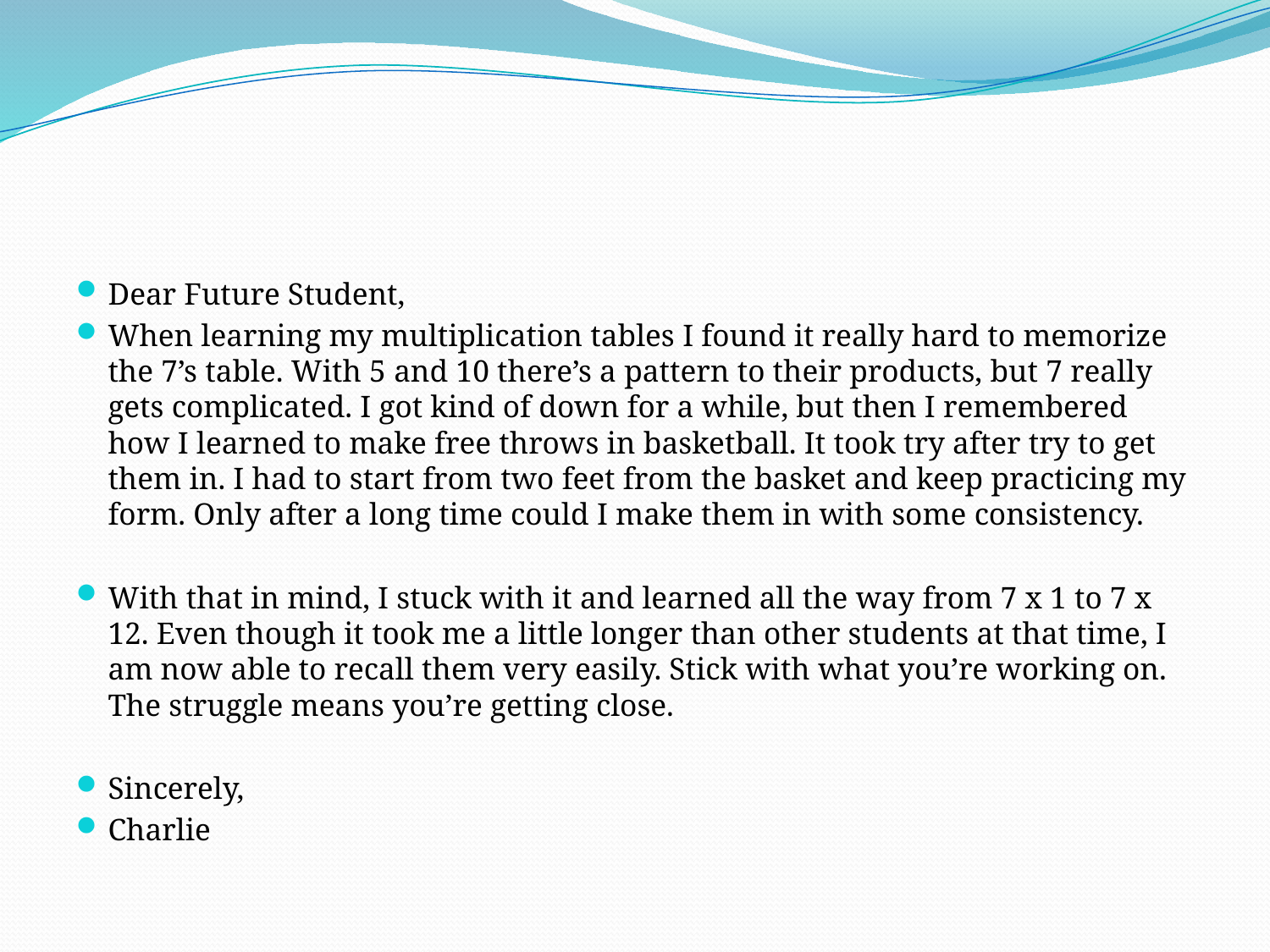

#
Dear Future Student,
When learning my multiplication tables I found it really hard to memorize the 7’s table. With 5 and 10 there’s a pattern to their products, but 7 really gets complicated. I got kind of down for a while, but then I remembered how I learned to make free throws in basketball. It took try after try to get them in. I had to start from two feet from the basket and keep practicing my form. Only after a long time could I make them in with some consistency.

With that in mind, I stuck with it and learned all the way from 7 x 1 to 7 x 12. Even though it took me a little longer than other students at that time, I am now able to recall them very easily. Stick with what you’re working on. The struggle means you’re getting close.

Sincerely,
Charlie